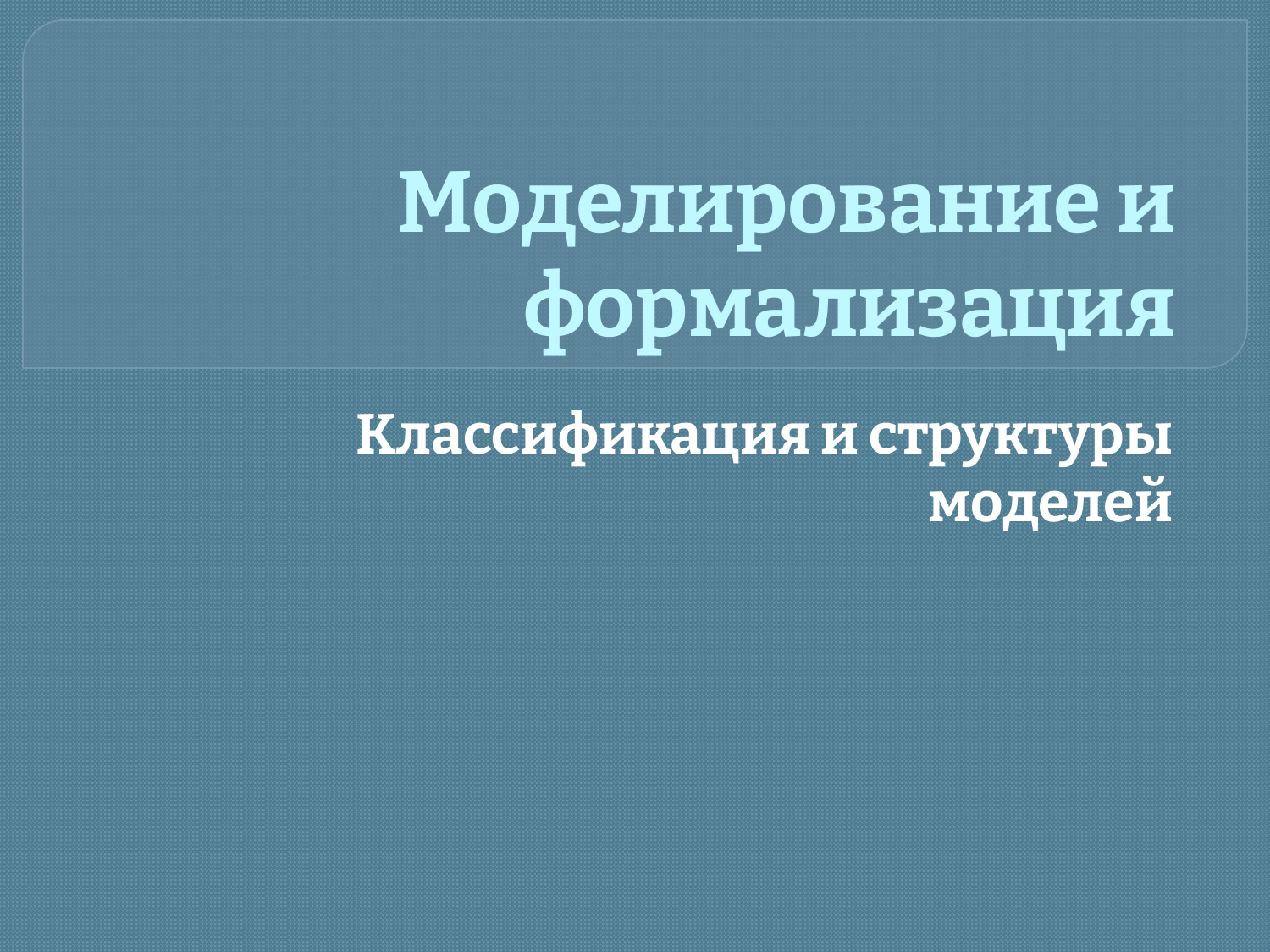

# Моделирование и формализация
Классификация и структуры моделей